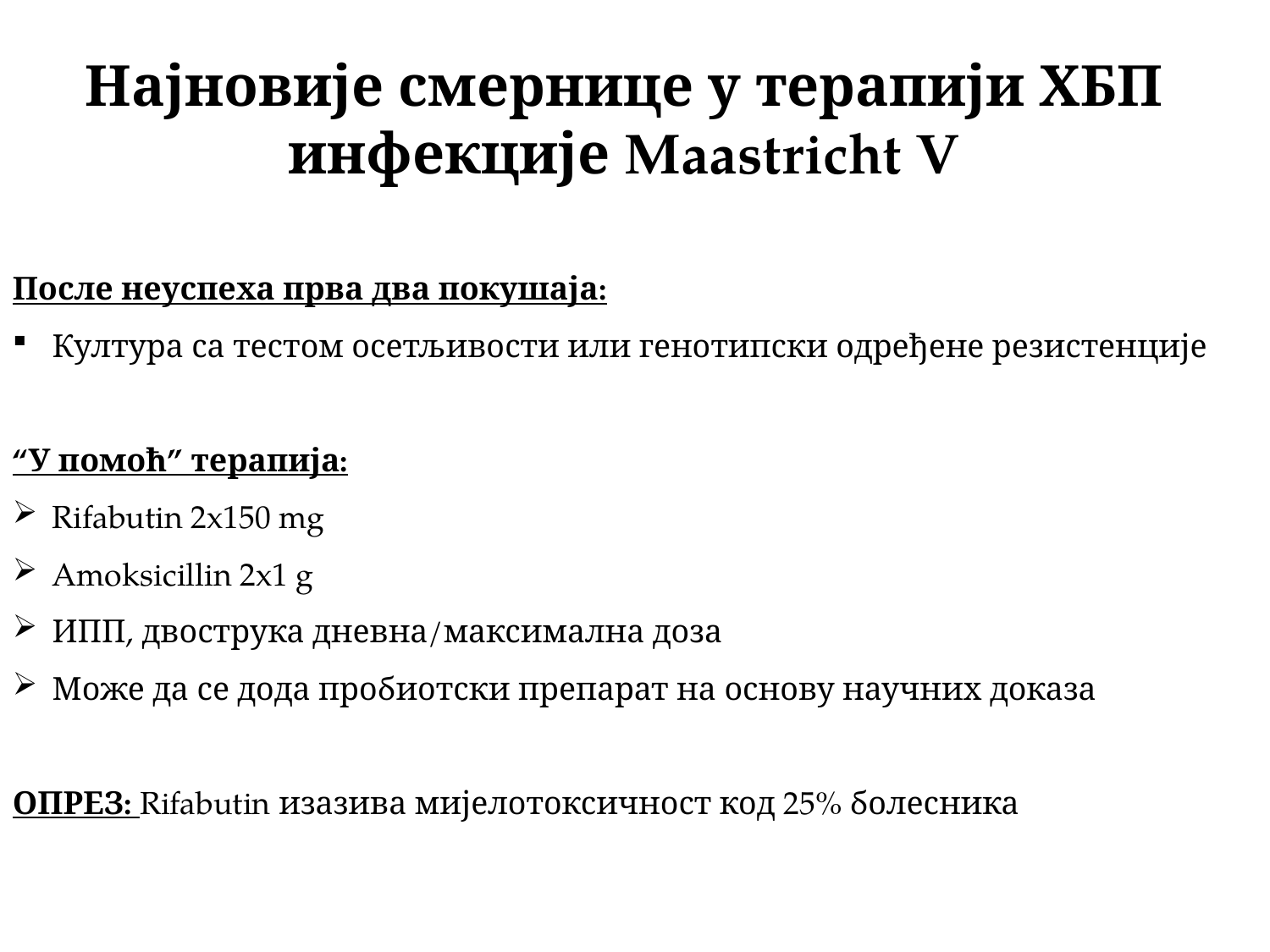

# Најновије смернице у терапији ХБП инфекције Maastricht V
После неуспеха прва два покушаја:
Култура са тестом осетљивости или генотипски одређене резистенције

“У помоћ” терапија:
Rifabutin 2x150 mg
Amoksicillin 2x1 g
ИПП, двострука дневна/максимална доза
Може да се дода пробиотски препарат на основу научних доказа

ОПРЕЗ: Rifabutin изазива мијелотоксичност код 25% болесника